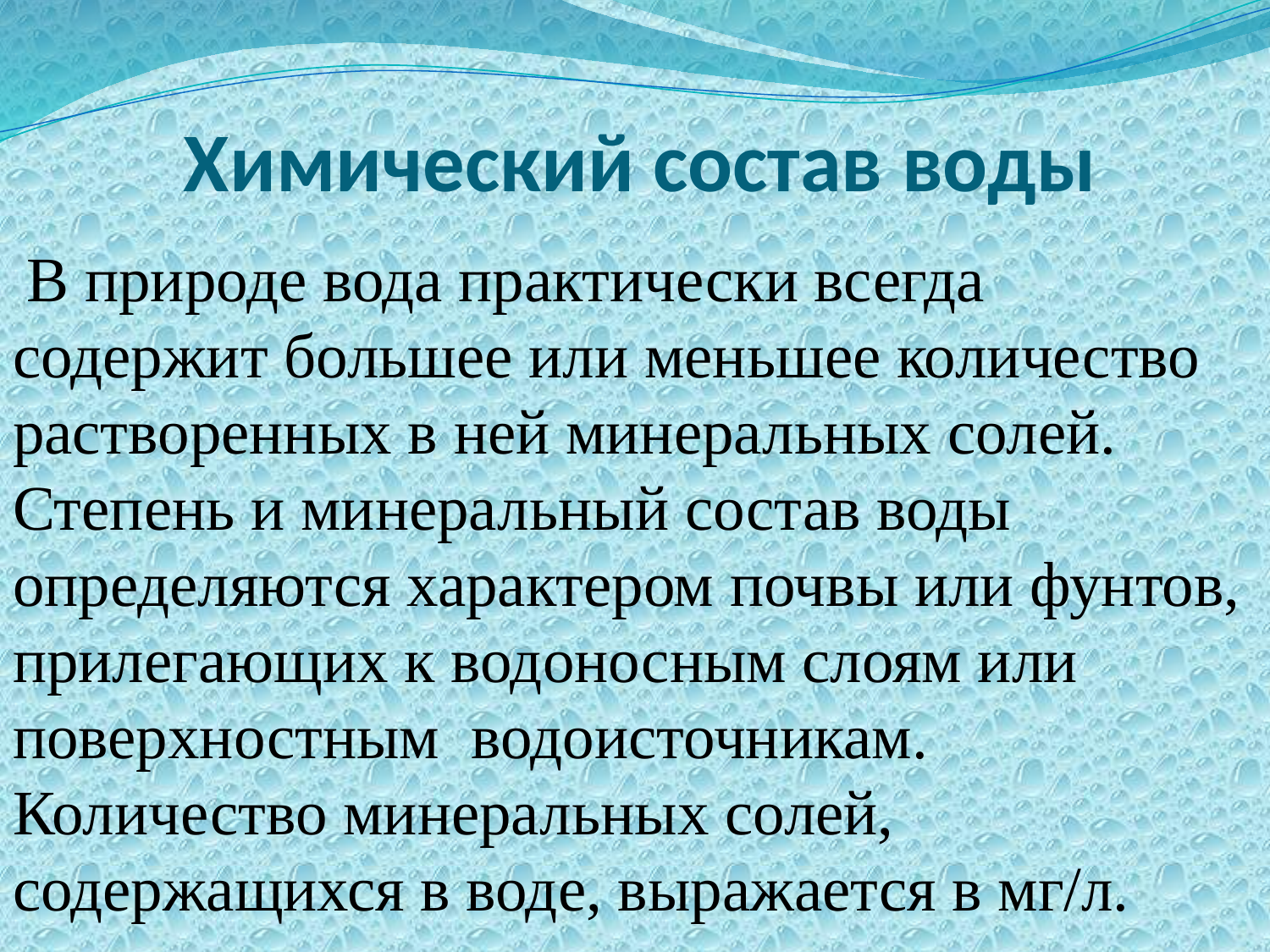

# Химический состав воды
 В природе вода практически всегда содержит большее или меньшее количество растворенных в ней минеральных солей. Степень и минеральный состав воды определяются характером почвы или фунтов, прилегающих к водоносным слоям или поверхностным  водоисточникам.
Количество минеральных солей, содержащихся в воде, выражается в мг/л.